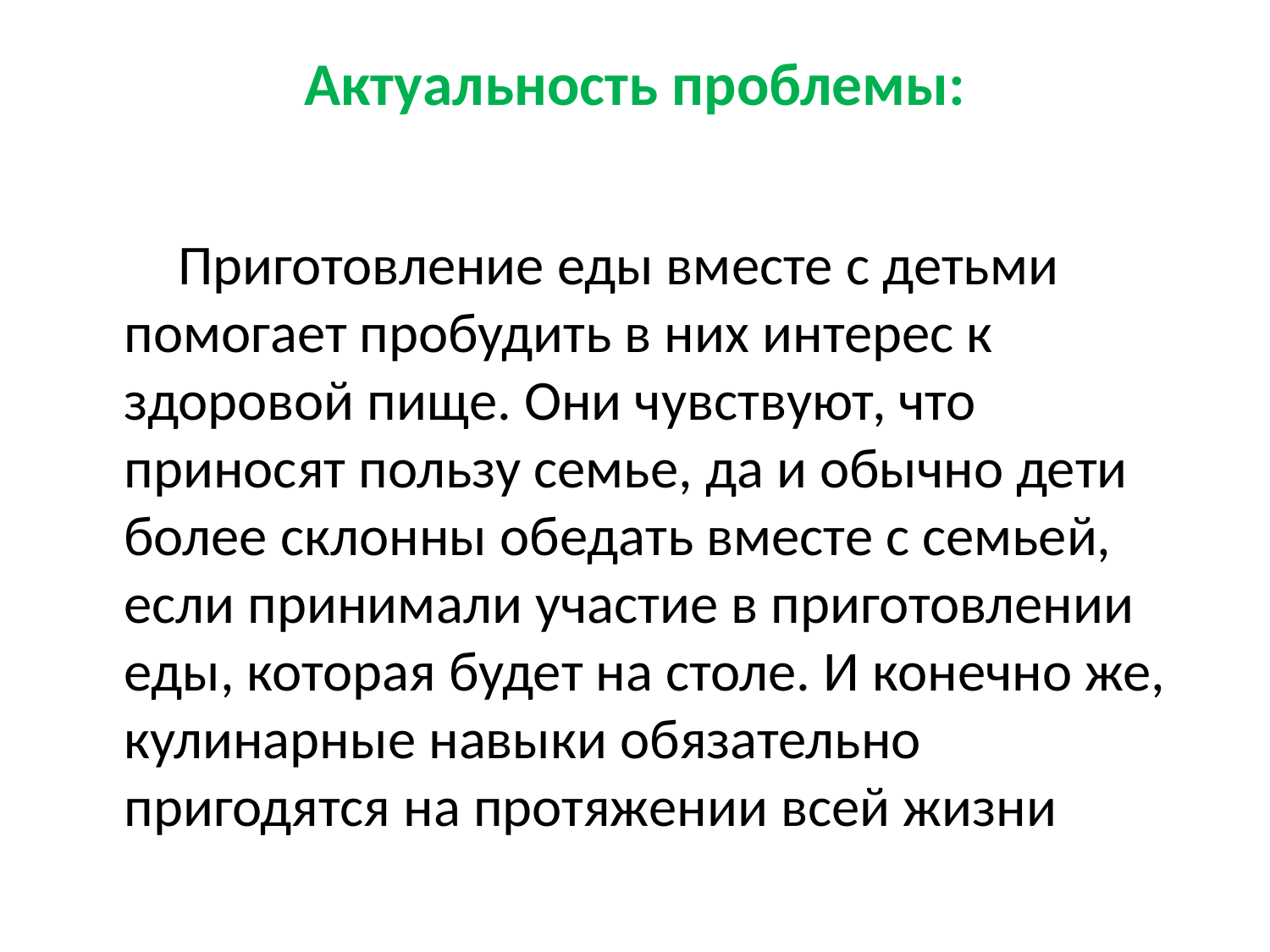

# Актуальность проблемы:
        Приготовление еды вместе с детьми помогает пробудить в них интерес к здоровой пище. Они чувствуют, что приносят пользу семье, да и обычно дети более склонны обедать вместе с семьей, если принимали участие в приготовлении еды, которая будет на столе. И конечно же, кулинарные навыки обязательно пригодятся на протяжении всей жизни